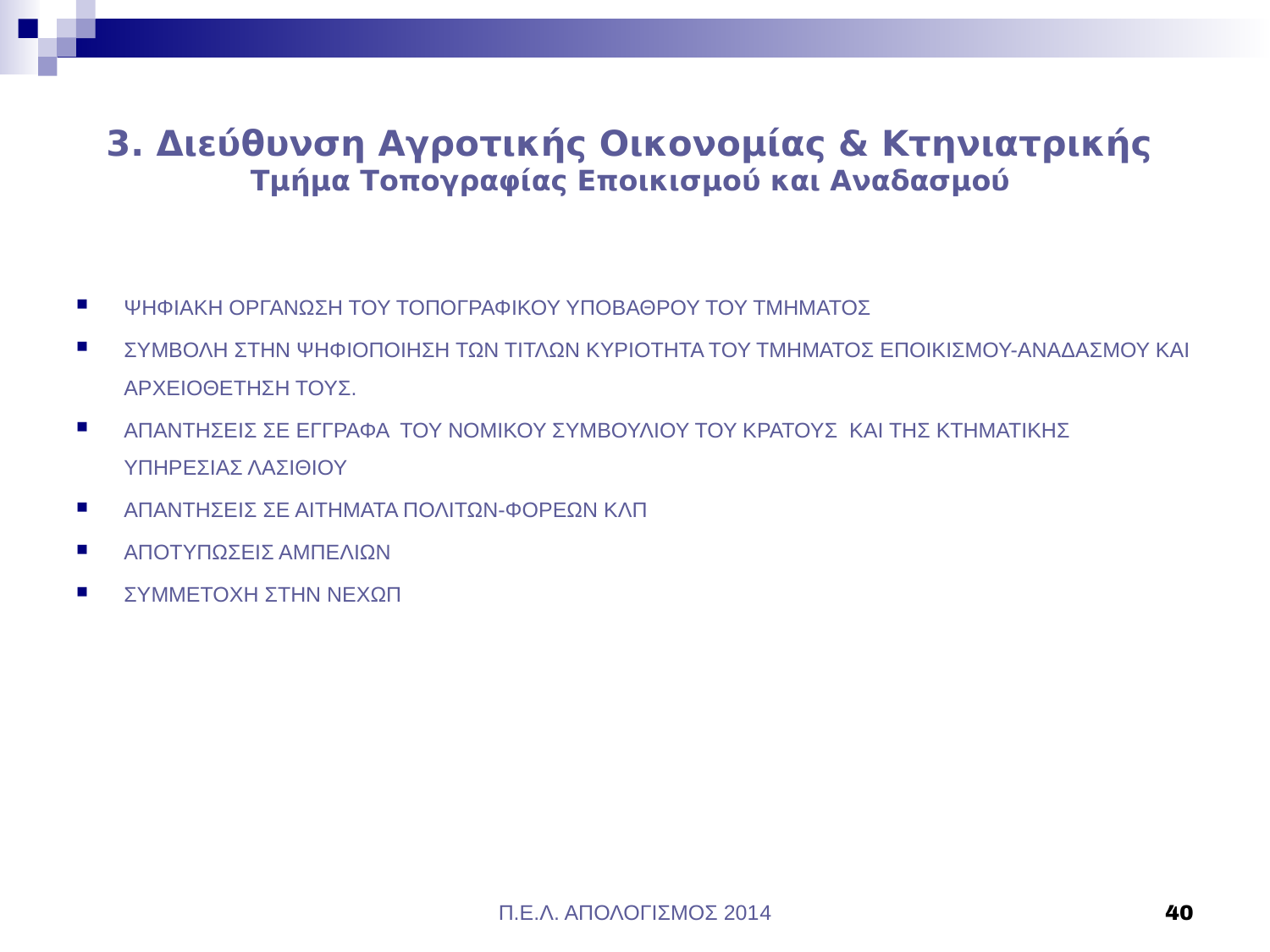

# 3. Διεύθυνση Αγροτικής Οικονομίας & Κτηνιατρικής Τμήμα Τοπογραφίας Εποικισμού και Αναδασμού

ΨΗΦΙΑΚΗ ΟΡΓΑΝΩΣΗ ΤΟΥ ΤΟΠΟΓΡΑΦΙΚΟΥ ΥΠΟΒΑΘΡΟΥ ΤΟΥ ΤΜΗΜΑΤΟΣ
ΣΥΜΒΟΛΗ ΣΤΗΝ ΨΗΦΙΟΠΟΙΗΣΗ ΤΩΝ ΤΙΤΛΩΝ ΚΥΡΙΟΤΗΤΑ ΤΟΥ ΤΜΗΜΑΤΟΣ ΕΠΟΙΚΙΣΜΟΥ-ΑΝΑΔΑΣΜΟΥ ΚΑΙ ΑΡΧΕΙΟΘΕΤΗΣΗ ΤΟΥΣ.
ΑΠΑΝΤΗΣΕΙΣ ΣΕ ΕΓΓΡΑΦΑ  ΤΟΥ ΝΟΜΙΚΟΥ ΣΥΜΒΟΥΛΙΟΥ ΤΟΥ ΚΡΑΤΟΥΣ  ΚΑΙ ΤΗΣ ΚΤΗΜΑΤΙΚΗΣ ΥΠΗΡΕΣΙΑΣ ΛΑΣΙΘΙΟΥ
ΑΠΑΝΤΗΣΕΙΣ ΣΕ ΑΙΤΗΜΑΤΑ ΠΟΛΙΤΩΝ-ΦΟΡΕΩΝ ΚΛΠ
ΑΠΟΤΥΠΩΣΕΙΣ ΑΜΠΕΛΙΩΝ
ΣΥΜΜΕΤΟΧΗ ΣΤΗΝ ΝΕΧΩΠ

Π.Ε.Λ. ΑΠΟΛΟΓΙΣΜΟΣ 2014
40